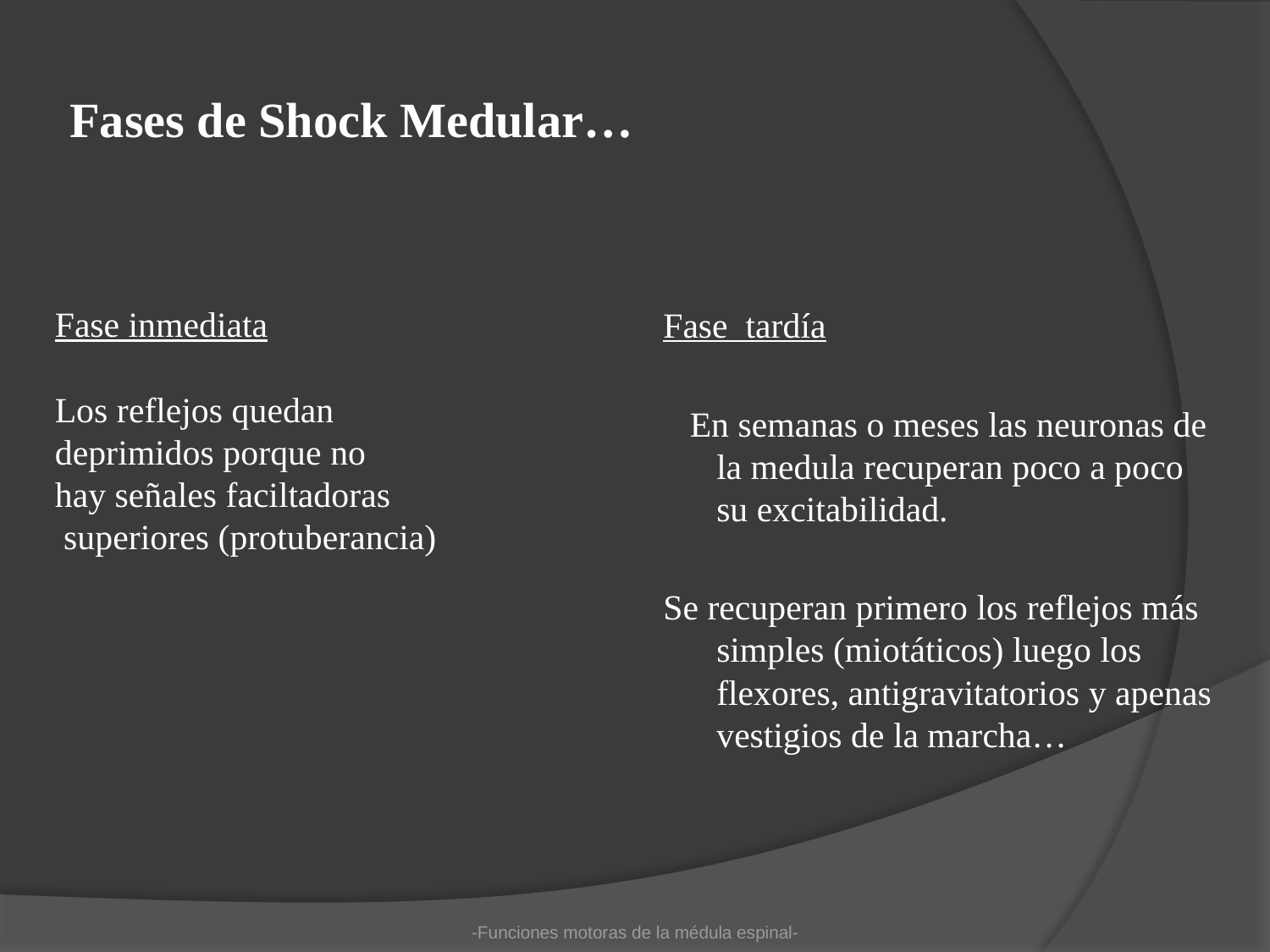

# Fases de Shock Medular…

Fase inmediata

Los reflejos quedan
deprimidos porque no
hay señales faciltadoras
 superiores (protuberancia)
Fase  tardía

   En semanas o meses las neuronas de la medula recuperan poco a poco su excitabilidad.

Se recuperan primero los reflejos más simples (miotáticos) luego los flexores, antigravitatorios y apenas vestigios de la marcha…

-Funciones motoras de la médula espinal-